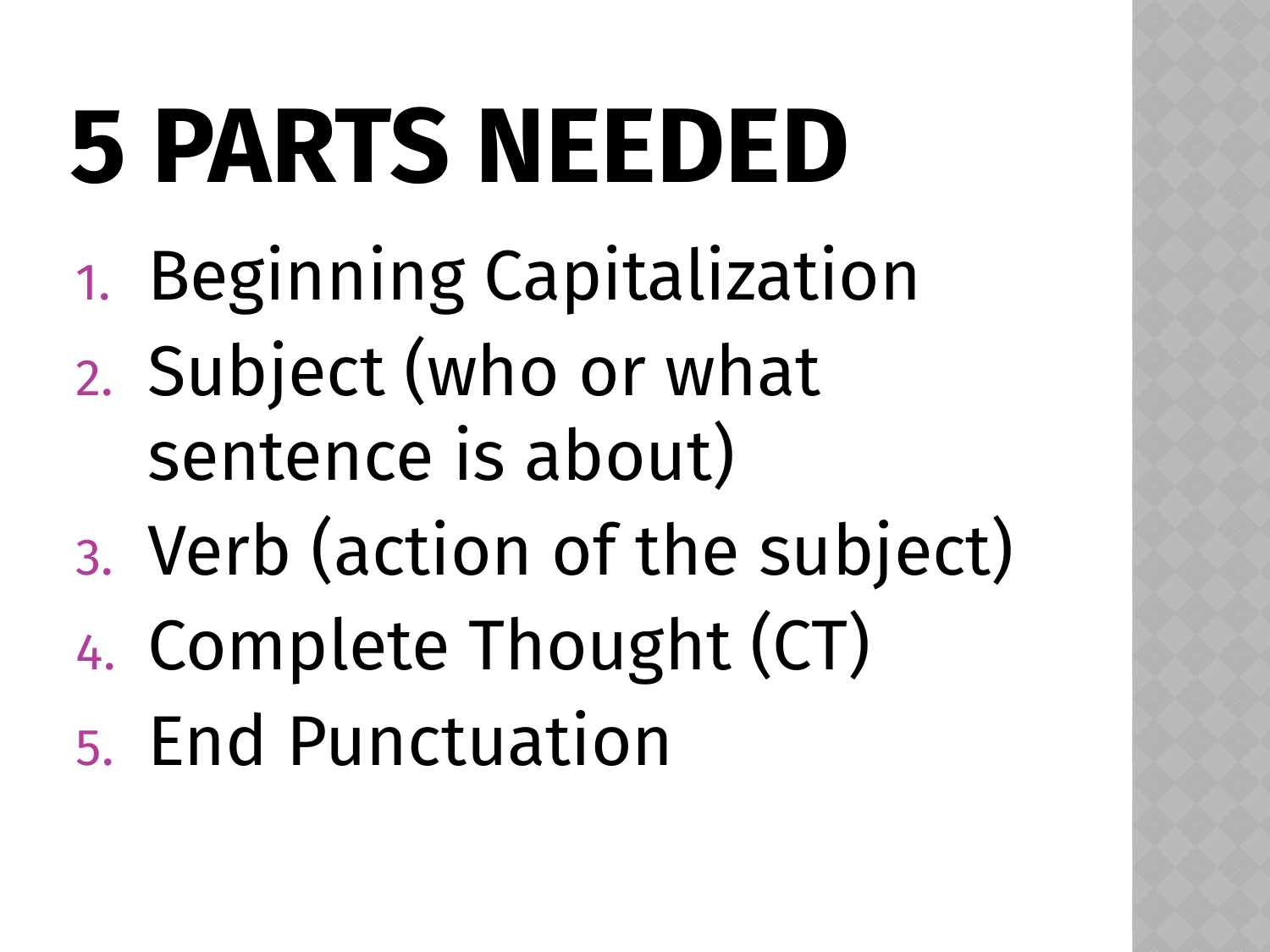

# 5 Parts Needed
Beginning Capitalization
Subject (who or what sentence is about)
Verb (action of the subject)
Complete Thought (CT)
End Punctuation